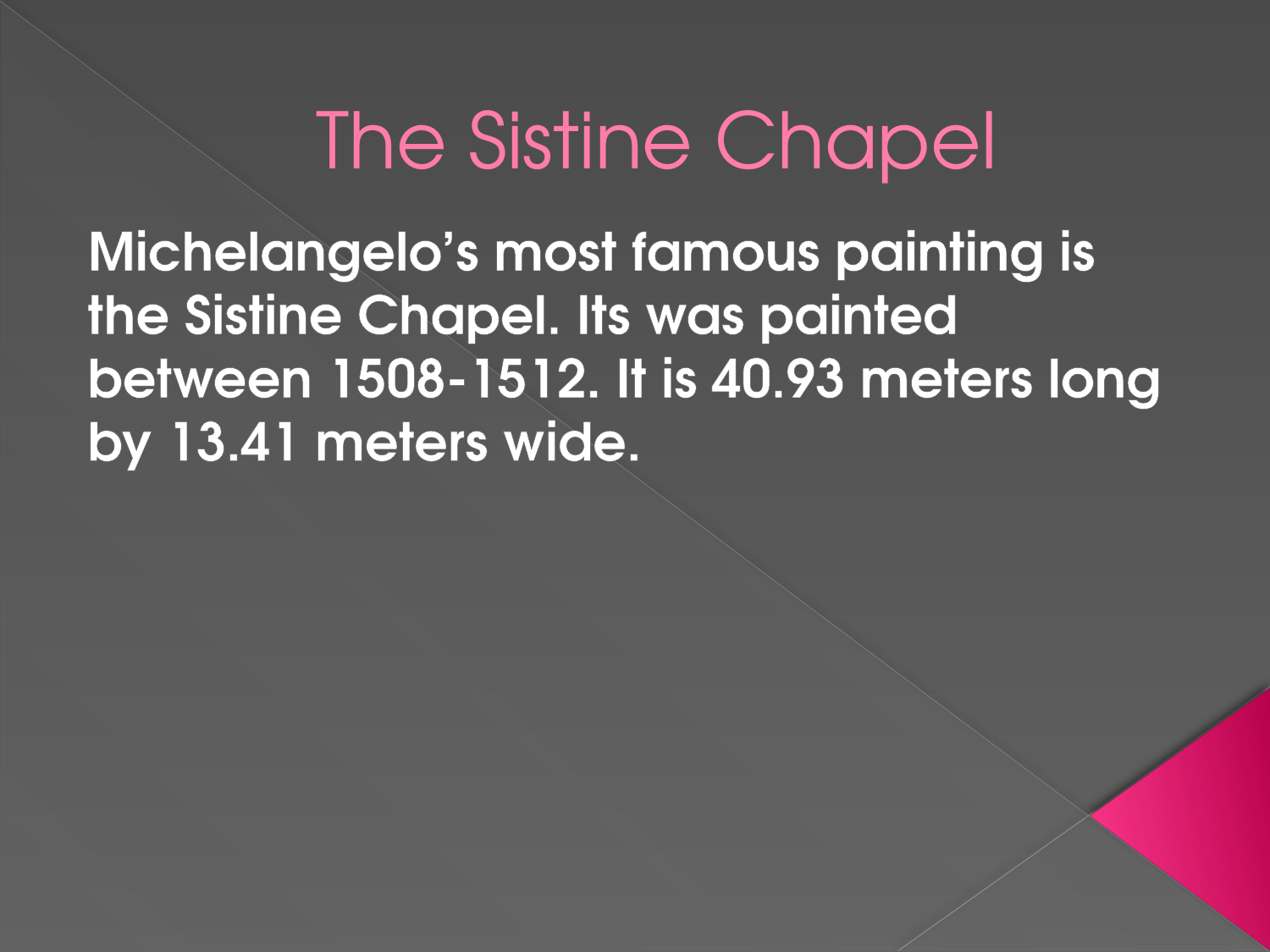

# The Sistine Chapel
Michelangelo’s most famous painting is the Sistine Chapel. Its was painted between 1508-1512. It is 40.93 meters long by 13.41 meters wide.